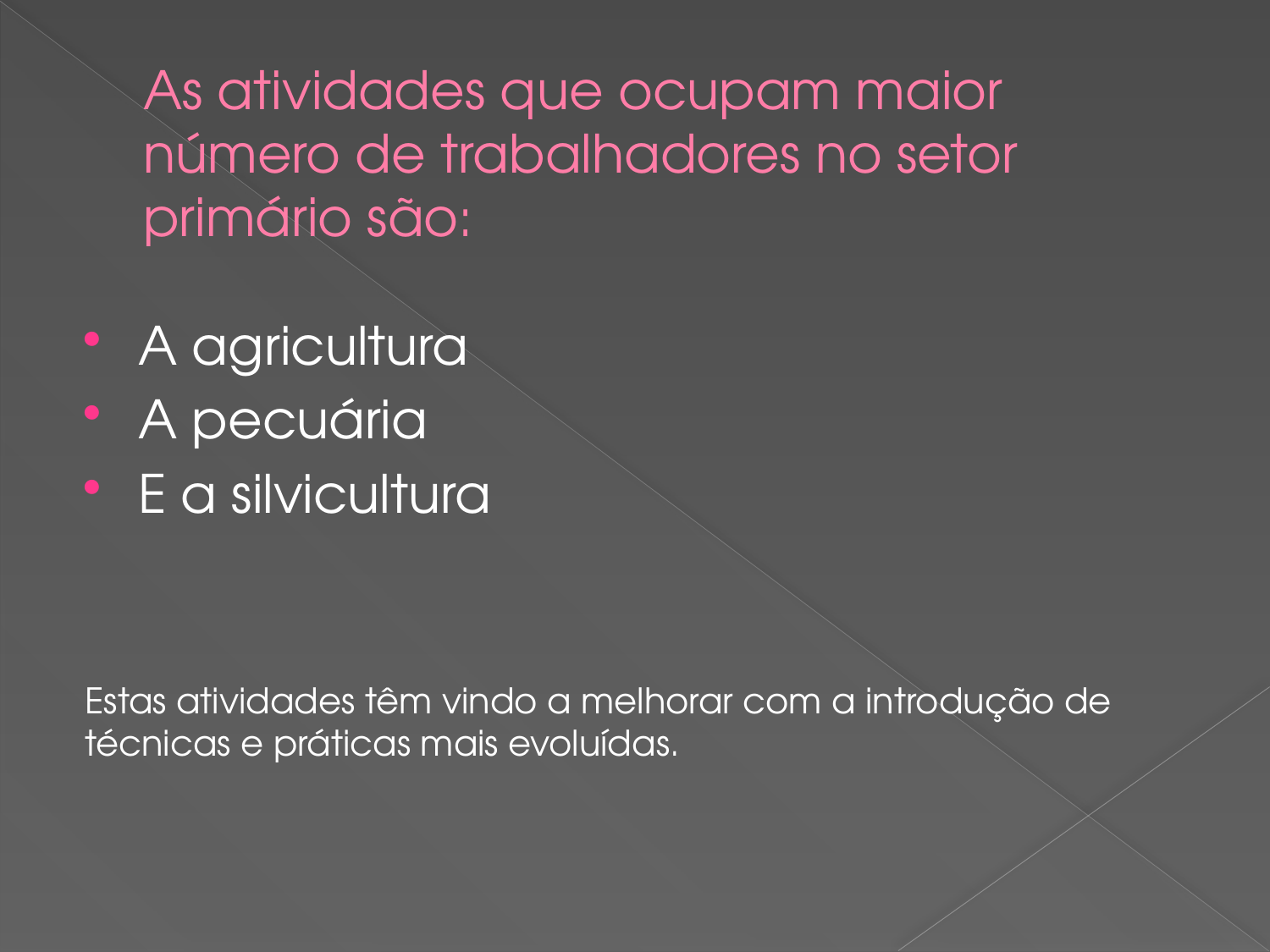

# As atividades que ocupam maior número de trabalhadores no setor primário são:
A agricultura
A pecuária
E a silvicultura

Estas atividades têm vindo a melhorar com a introdução de técnicas e práticas mais evoluídas.